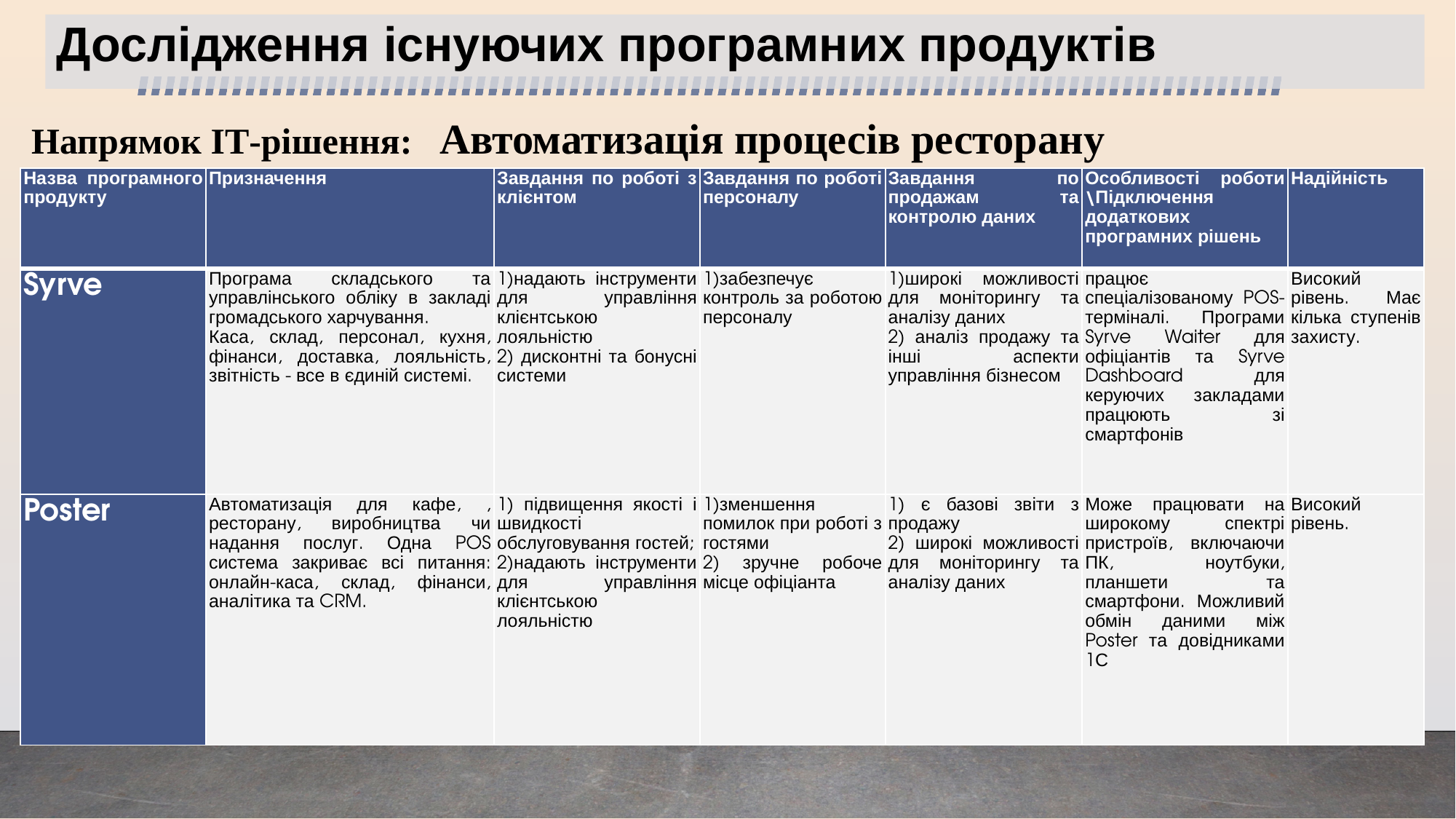

# Дослідження існуючих програмних продуктів
Напрямок IT-рішення:   Автоматизація процесів ресторану
| Назва програмного продукту | Призначення | Завдання по роботі з клієнтом | Завдання по роботі персоналу | Завдання по продажам та контролю даних | Особливості роботи \Підключення додаткових програмних рішень | Надійність |
| --- | --- | --- | --- | --- | --- | --- |
| Syrve | Програма складського та управлінського обліку в закладі громадського харчування. Каса, склад, персонал, кухня, фінанси, доставка, лояльність, звітність - все в єдиній системі. | 1)надають інструменти для управління клієнтською лояльністю 2) дисконтні та бонусні системи | 1)забезпечує контроль за роботою персоналу | 1)широкі можливості для моніторингу та аналізу даних 2) аналіз продажу та інші аспекти управління бізнесом | працює спеціалізованому POS-терміналі. Програми Syrve Waiter для офіціантів та Syrve Dashboard для керуючих закладами працюють зі смартфонів | Високий рівень. Має кілька ступенів захисту. |
| Poster | Автоматизація для кафе, , ресторану, виробництва чи надання послуг. Одна POS система закриває всі питання: онлайн-каса, склад, фінанси, аналітика та CRM. | 1) підвищення якості і швидкості обслуговування гостей; 2)надають інструменти для управління клієнтською лояльністю | 1)зменшення помилок при роботі з гостями 2) зручне робоче місце офіціанта | 1) є базові звіти з продажу 2) широкі можливості для моніторингу та аналізу даних | Може працювати на широкому спектрі пристроїв, включаючи ПК, ноутбуки, планшети та смартфони. Можливий обмін даними між Poster та довідниками 1С | Високий рівень. |